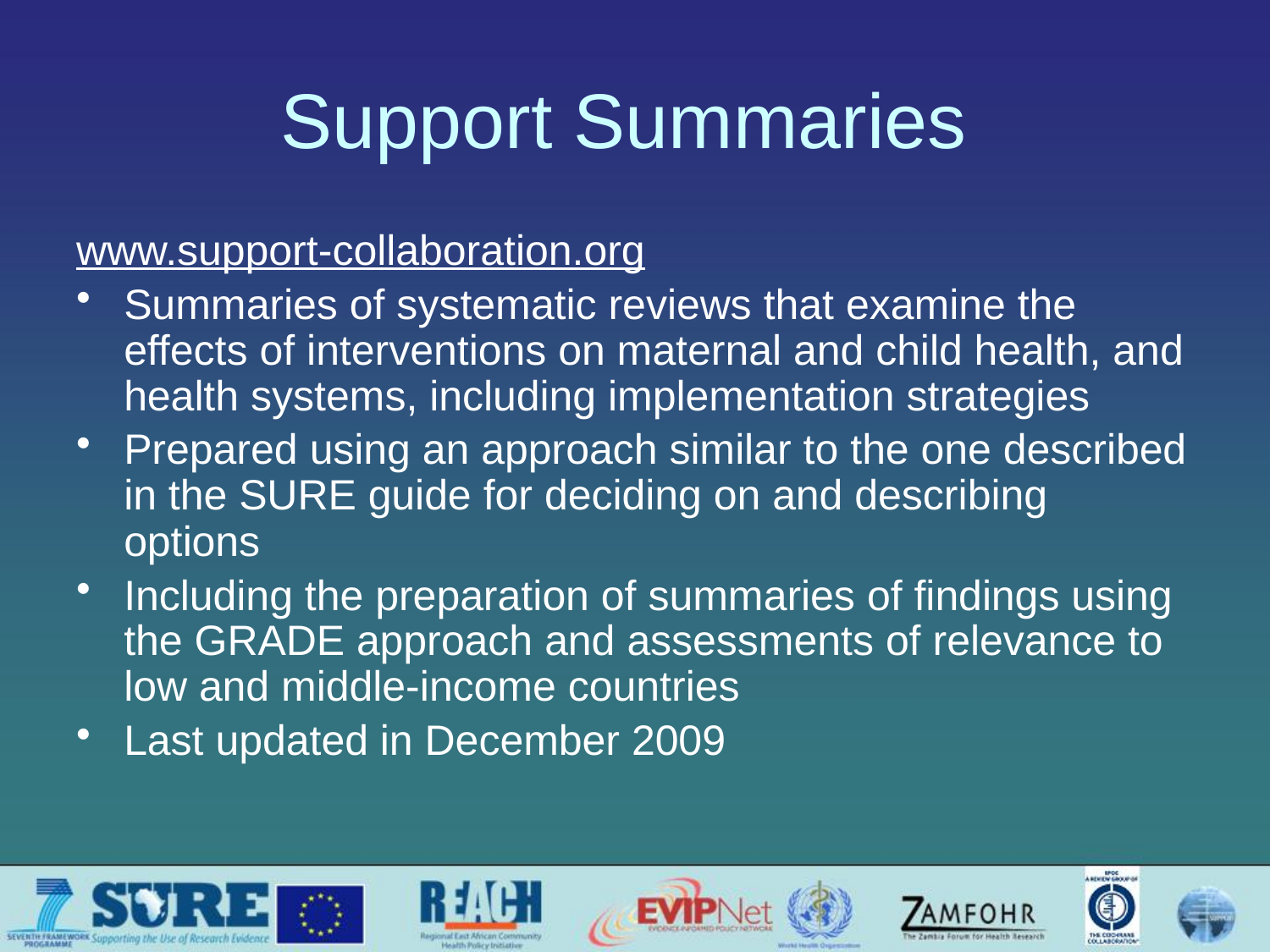

# Support Summaries
www.support-collaboration.org
Summaries of systematic reviews that examine the effects of interventions on maternal and child health, and health systems, including implementation strategies
Prepared using an approach similar to the one described in the SURE guide for deciding on and describing options
Including the preparation of summaries of findings using the GRADE approach and assessments of relevance to low and middle-income countries
Last updated in December 2009